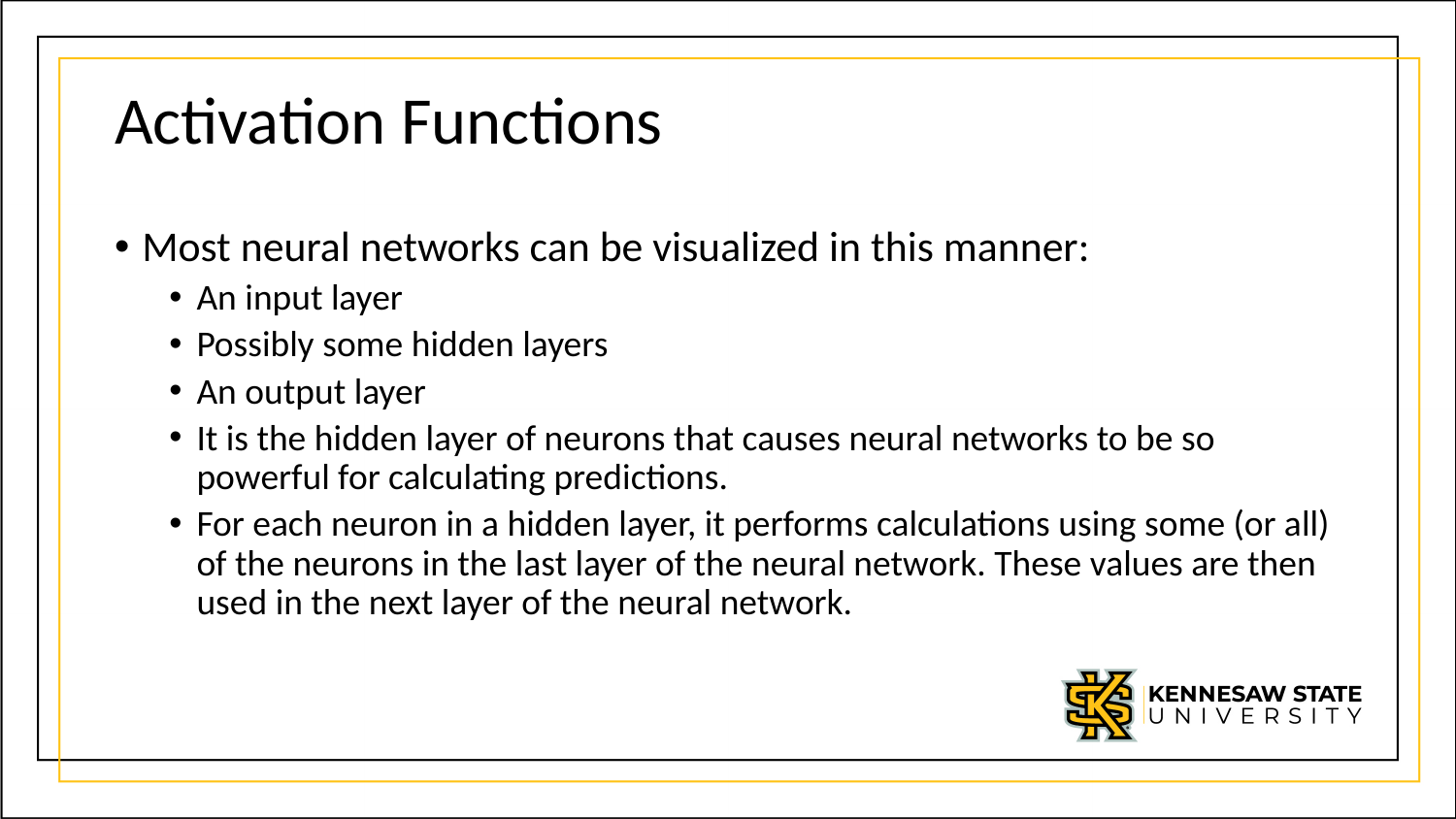

# Activation Functions
Most neural networks can be visualized in this manner:
An input layer
Possibly some hidden layers
An output layer
It is the hidden layer of neurons that causes neural networks to be so powerful for calculating predictions.
For each neuron in a hidden layer, it performs calculations using some (or all) of the neurons in the last layer of the neural network. These values are then used in the next layer of the neural network.